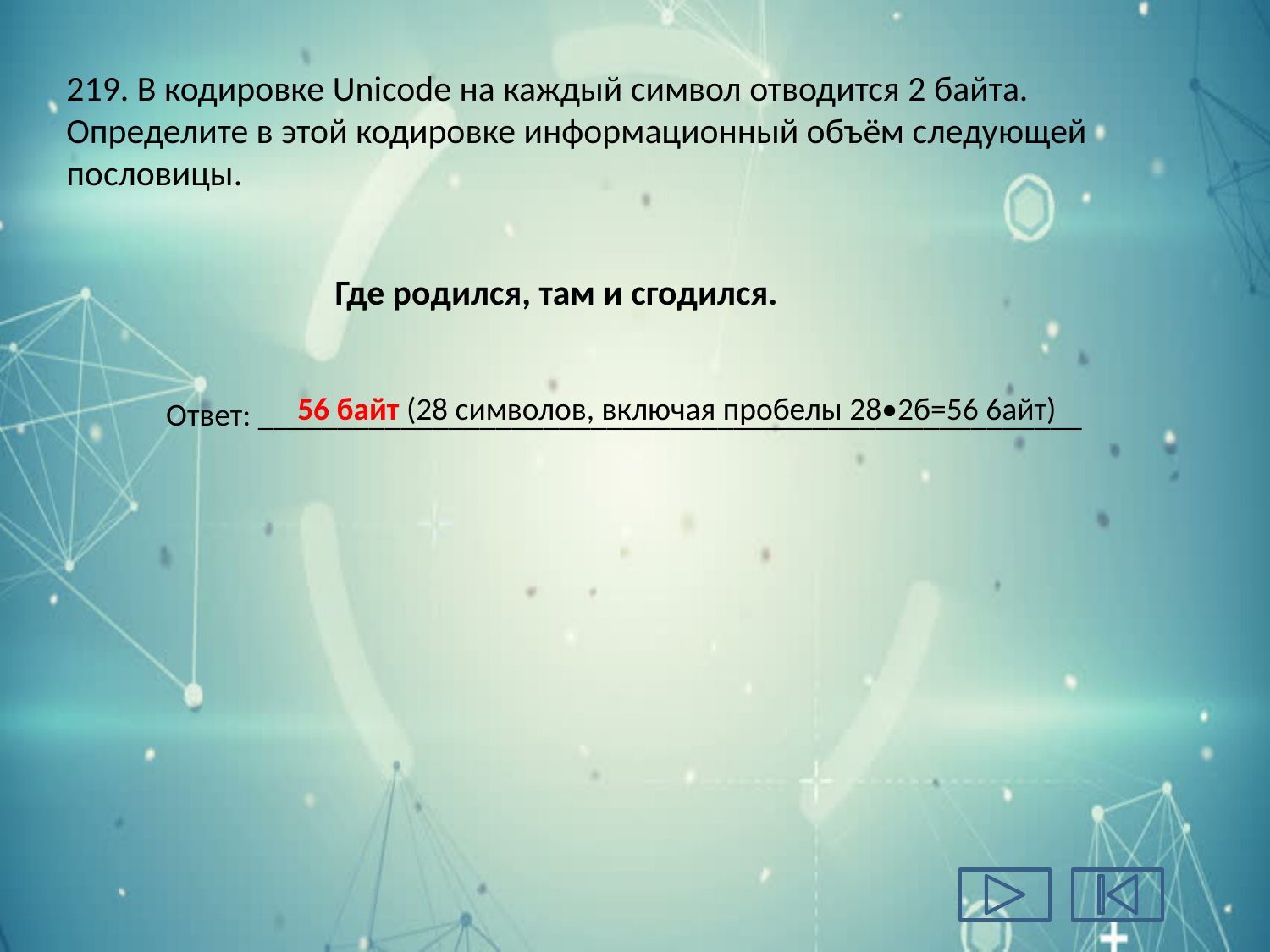

# 219. В кодировке Unicode на каждый символ отводится 2 байта. Определите в этой кодировке информационный объём следующей пословицы.
Где родился, там и сгодился.
56 байт (28 символов, включая пробелы 28•2б=56 6айт)
Ответ: ____________________________________________________